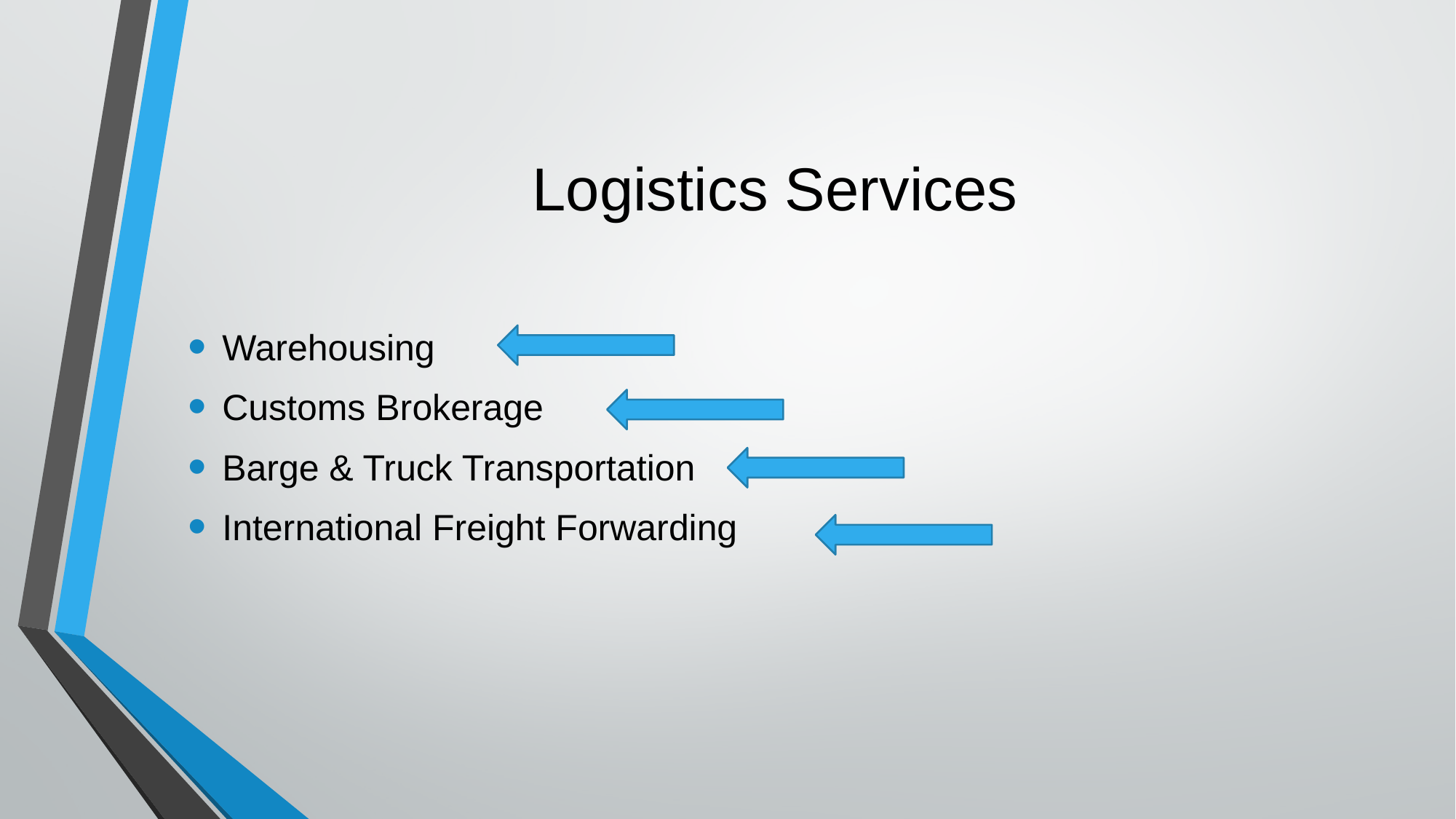

# Logistics Services
Warehousing
Customs Brokerage
Barge & Truck Transportation
International Freight Forwarding